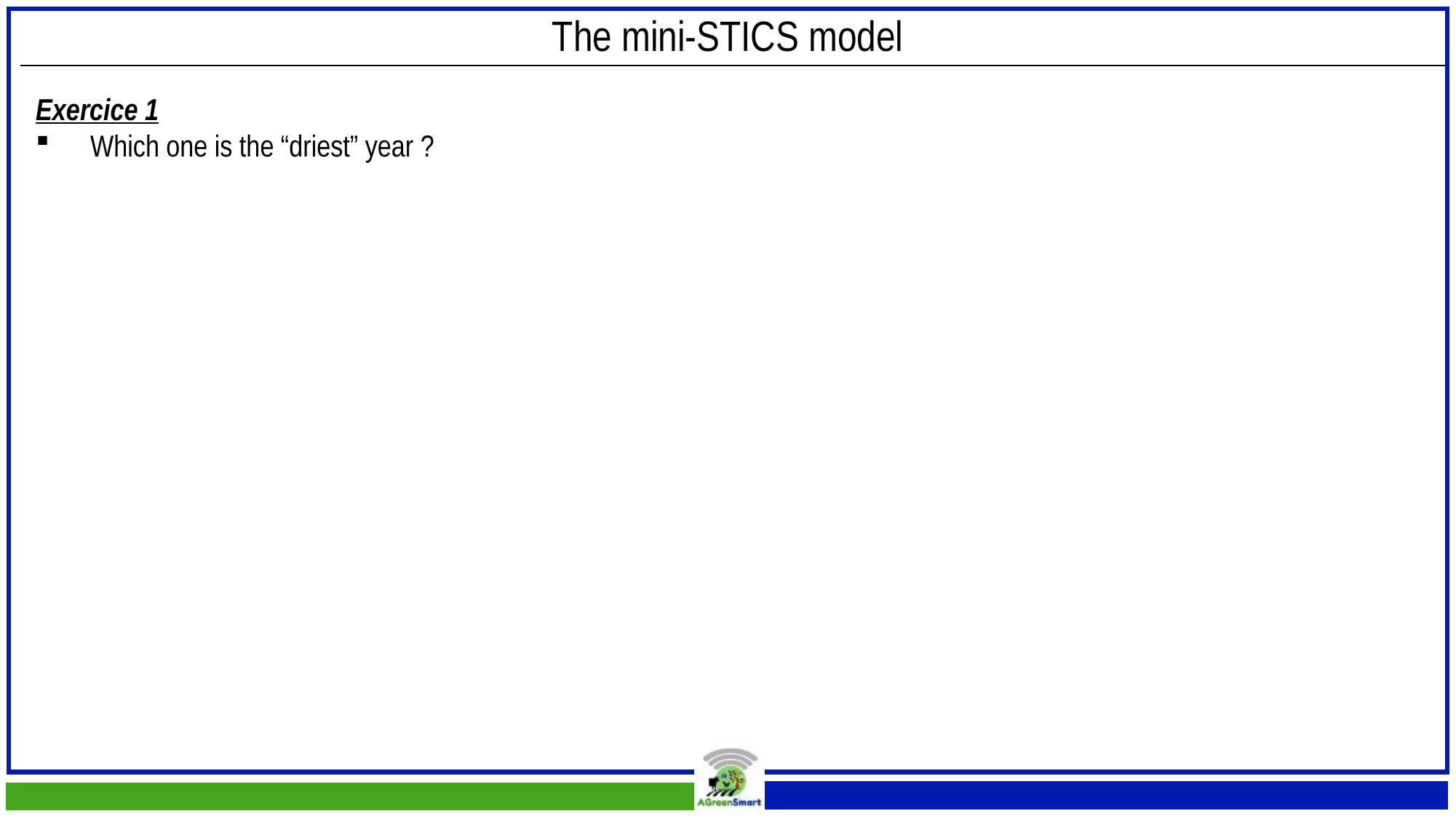

The mini-STICS model
Exercice 1
Which one is the “driest” year ?